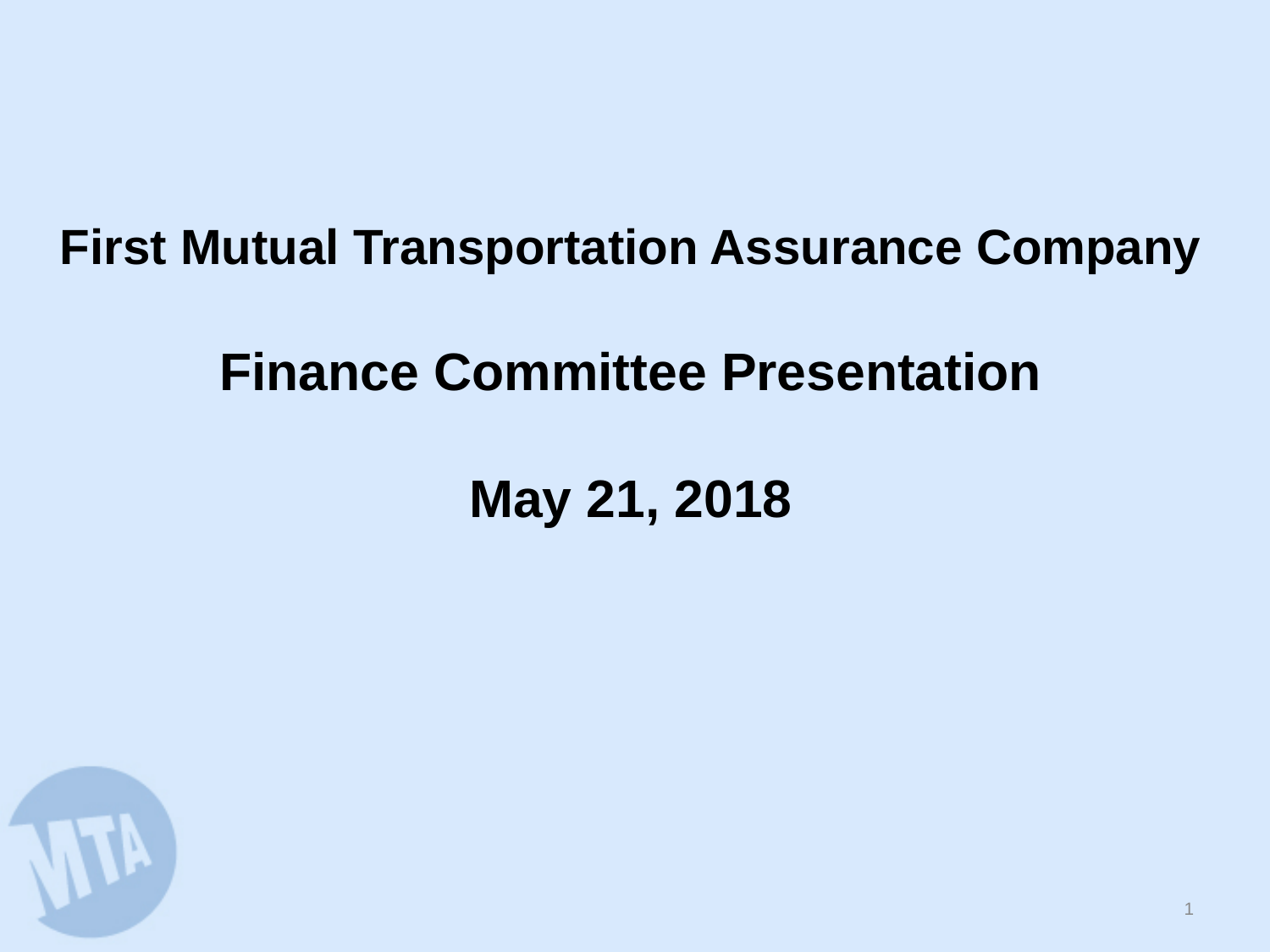

First Mutual Transportation Assurance Company

Finance Committee Presentation

May 21, 2018
1